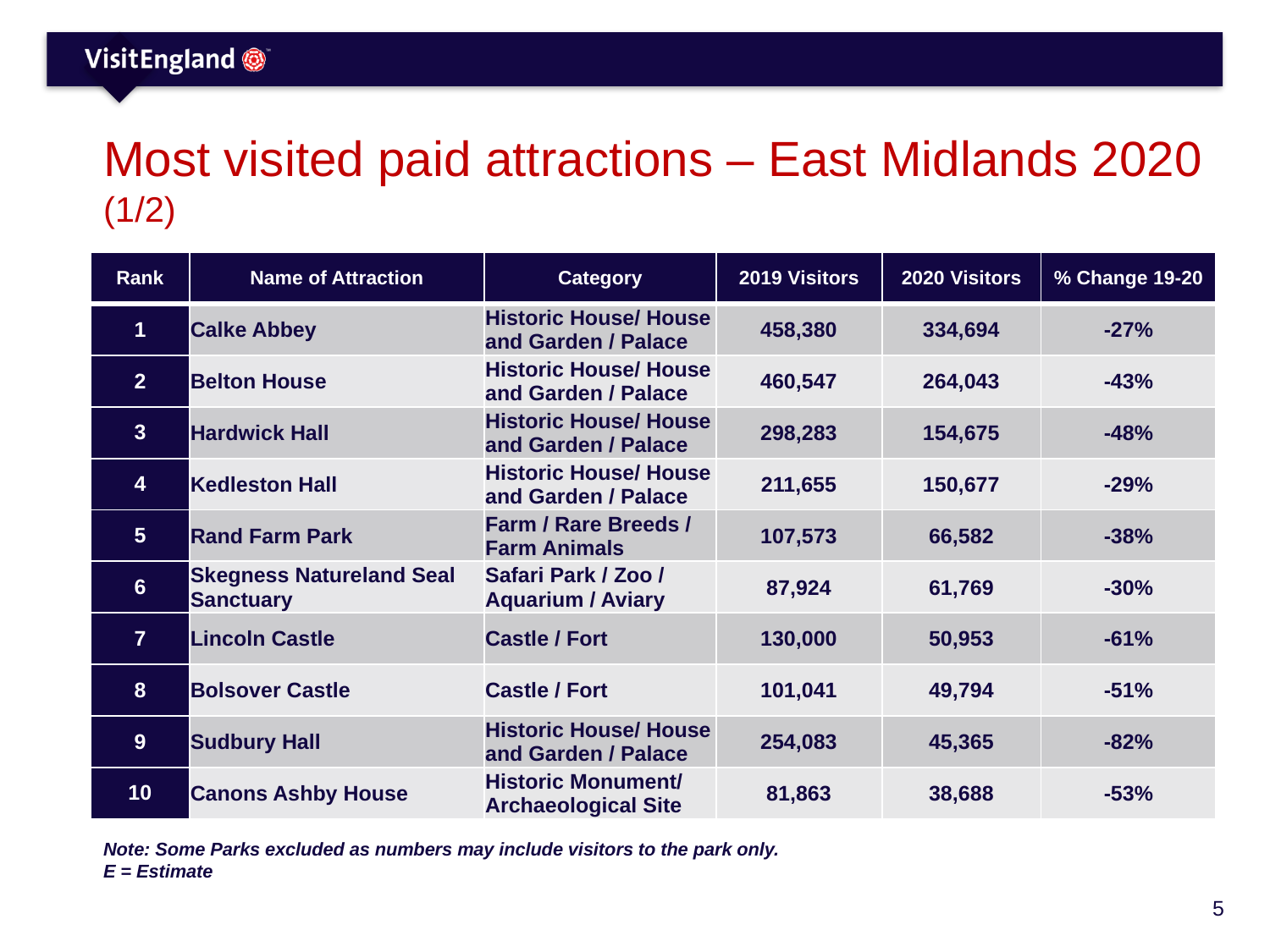

# Most visited paid attractions – East Midlands 2020 (1/2)
| Rank | Name of Attraction | Category | 2019 Visitors | 2020 Visitors | % Change 19-20 |
| --- | --- | --- | --- | --- | --- |
| 1 | Calke Abbey | Historic House/ House and Garden / Palace | 458,380 | 334,694 | -27% |
| 2 | Belton House | Historic House/ House and Garden / Palace | 460,547 | 264,043 | -43% |
| 3 | Hardwick Hall | Historic House/ House and Garden / Palace | 298,283 | 154,675 | -48% |
| 4 | Kedleston Hall | Historic House/ House and Garden / Palace | 211,655 | 150,677 | -29% |
| 5 | Rand Farm Park | Farm / Rare Breeds / Farm Animals | 107,573 | 66,582 | -38% |
| 6 | Skegness Natureland Seal Sanctuary | Safari Park / Zoo / Aquarium / Aviary | 87,924 | 61,769 | -30% |
| 7 | Lincoln Castle | Castle / Fort | 130,000 | 50,953 | -61% |
| 8 | Bolsover Castle | Castle / Fort | 101,041 | 49,794 | -51% |
| 9 | Sudbury Hall | Historic House/ House and Garden / Palace | 254,083 | 45,365 | -82% |
| 10 | Canons Ashby House | Historic Monument/ Archaeological Site | 81,863 | 38,688 | -53% |
Note: Some Parks excluded as numbers may include visitors to the park only.
E = Estimate